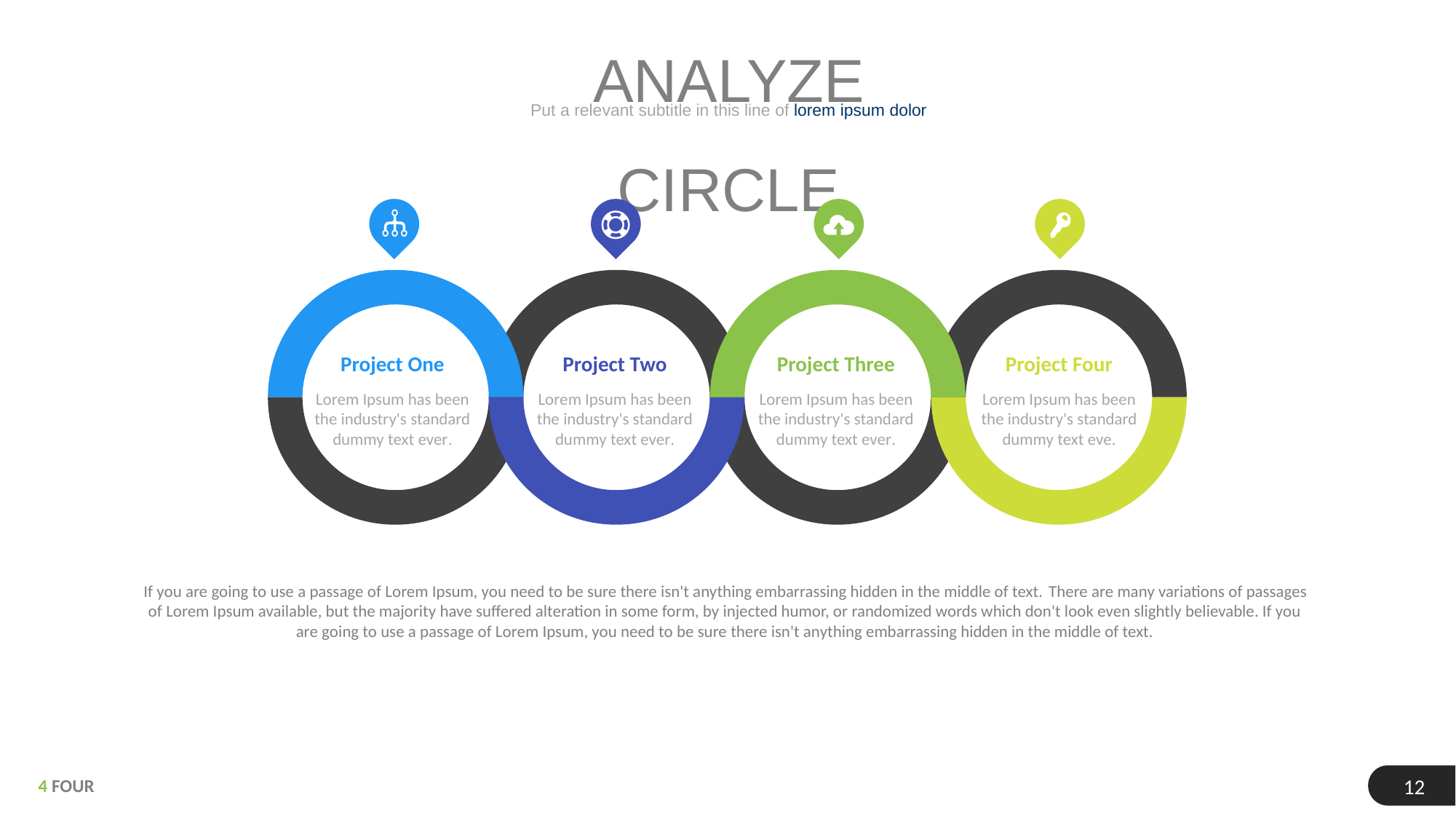

ANALYZE CIRCLE
Put a relevant subtitle in this line of lorem ipsum dolor

Project One
Lorem Ipsum has been the industry's standard dummy text ever.
Project Two
Lorem Ipsum has been the industry's standard dummy text ever.
Project Three
Lorem Ipsum has been the industry's standard dummy text ever.
Project Four
Lorem Ipsum has been the industry's standard dummy text eve.

If you are going to use a passage of Lorem Ipsum, you need to be sure there isn't anything embarrassing hidden in the middle of text. There are many variations of passages of Lorem Ipsum available, but the majority have suffered alteration in some form, by injected humor, or randomized words which don't look even slightly believable. If you are going to use a passage of Lorem Ipsum, you need to be sure there isn't anything embarrassing hidden in the middle of text.
12